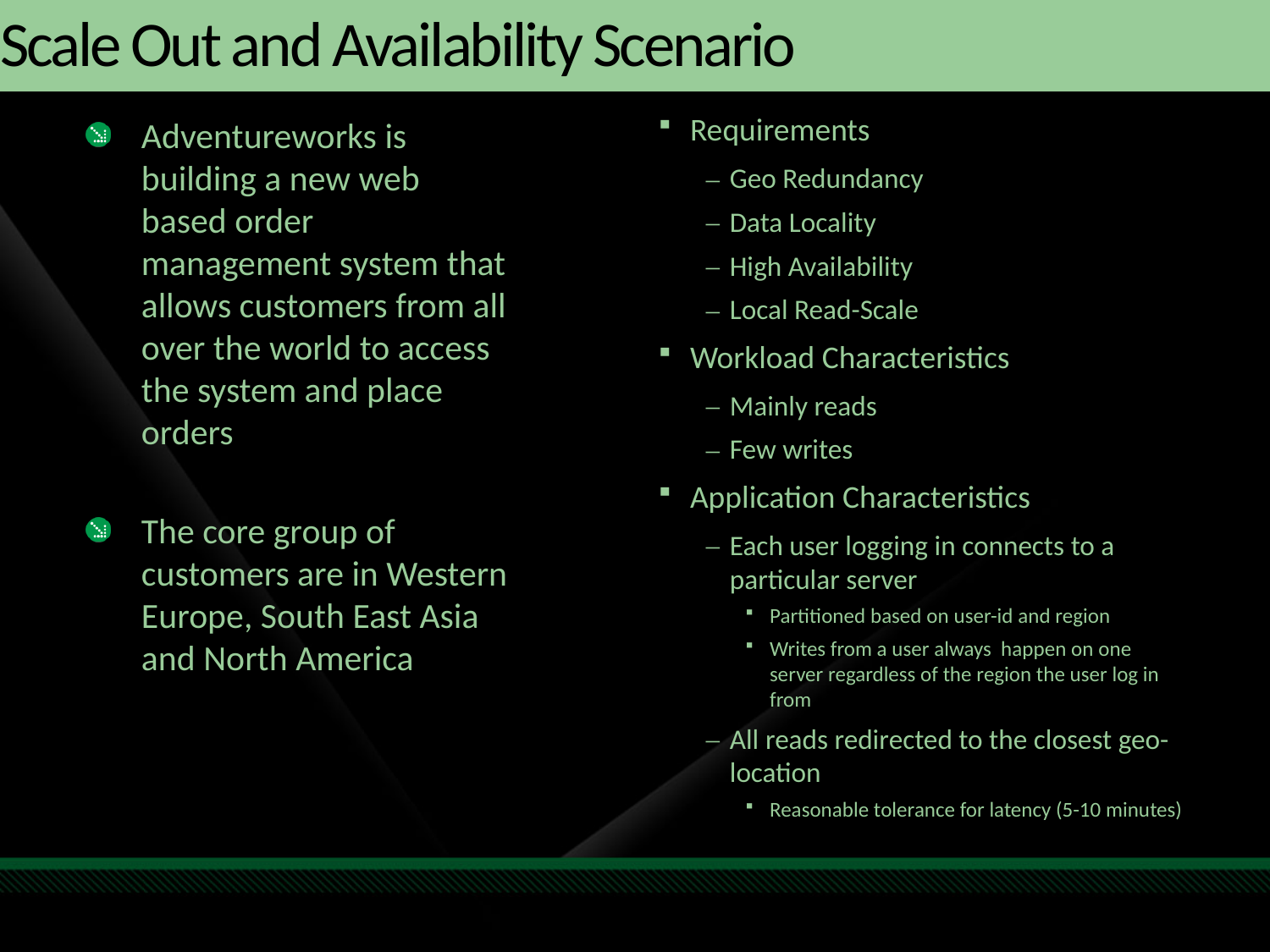

# Scale Out and Availability Scenario
Requirements
Geo Redundancy
Data Locality
High Availability
Local Read-Scale
Workload Characteristics
Mainly reads
Few writes
Application Characteristics
Each user logging in connects to a particular server
Partitioned based on user-id and region
Writes from a user always  happen on one server regardless of the region the user log in from
All reads redirected to the closest geo-location
Reasonable tolerance for latency (5-10 minutes)
Adventureworks is building a new web based order management system that allows customers from all over the world to access the system and place orders

The core group of customers are in Western Europe, South East Asia and North America